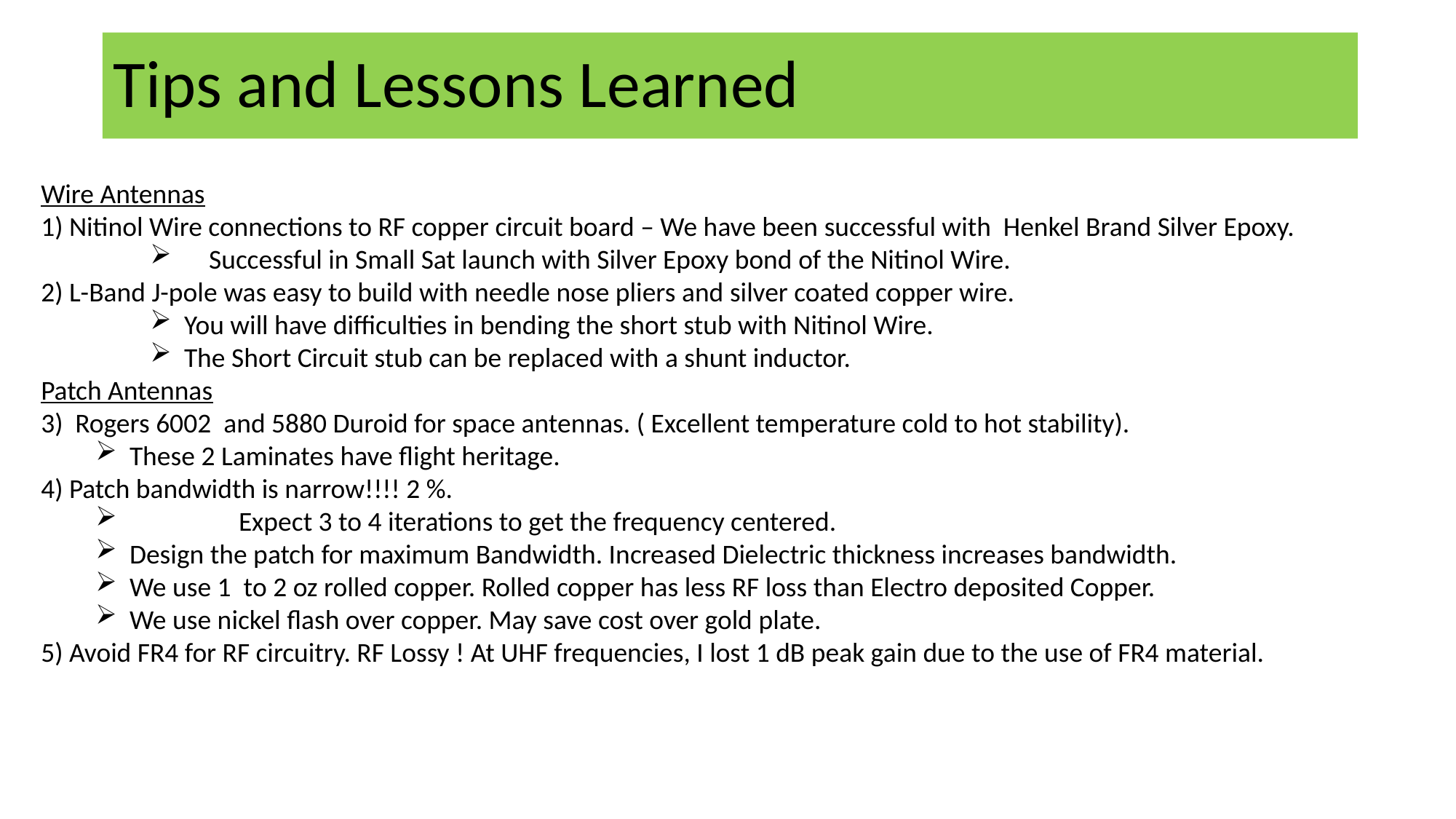

# Tips and Lessons Learned
Wire Antennas
1) Nitinol Wire connections to RF copper circuit board – We have been successful with  Henkel Brand Silver Epoxy.
    Successful in Small Sat launch with Silver Epoxy bond of the Nitinol Wire.
2) L-Band J-pole was easy to build with needle nose pliers and silver coated copper wire.
You will have difficulties in bending the short stub with Nitinol Wire.
The Short Circuit stub can be replaced with a shunt inductor.
Patch Antennas
3)  Rogers 6002  and 5880 Duroid for space antennas. ( Excellent temperature cold to hot stability).
These 2 Laminates have flight heritage.
4) Patch bandwidth is narrow!!!! 2 %.
	Expect 3 to 4 iterations to get the frequency centered.
Design the patch for maximum Bandwidth. Increased Dielectric thickness increases bandwidth.
We use 1  to 2 oz rolled copper. Rolled copper has less RF loss than Electro deposited Copper.
We use nickel flash over copper. May save cost over gold plate.
5) Avoid FR4 for RF circuitry. RF Lossy ! At UHF frequencies, I lost 1 dB peak gain due to the use of FR4 material.